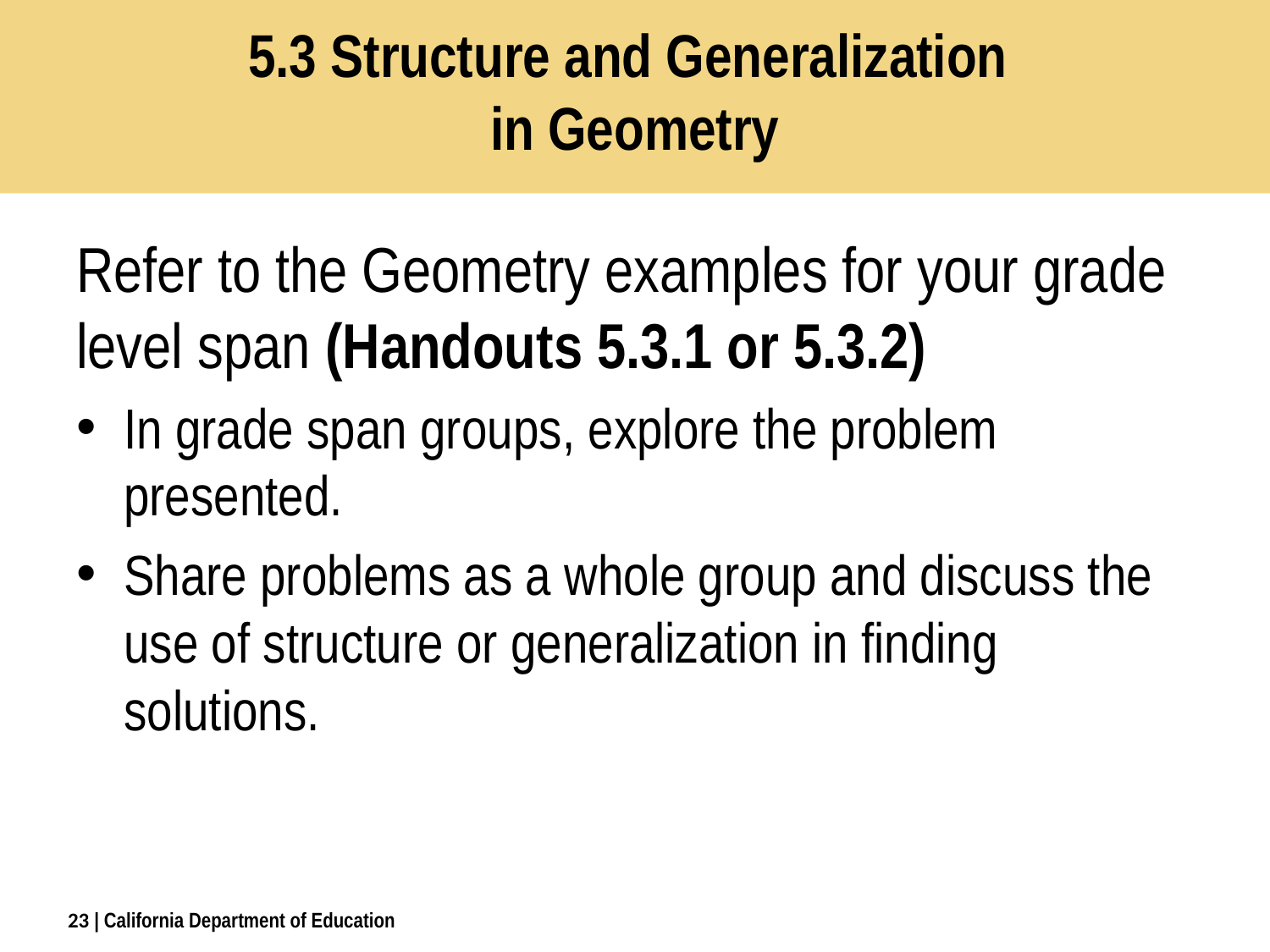

# 5.3 Structure and Generalization in Geometry
Refer to the Geometry examples for your grade level span (Handouts 5.3.1 or 5.3.2)
In grade span groups, explore the problem presented.
Share problems as a whole group and discuss the use of structure or generalization in finding solutions.
23
| California Department of Education